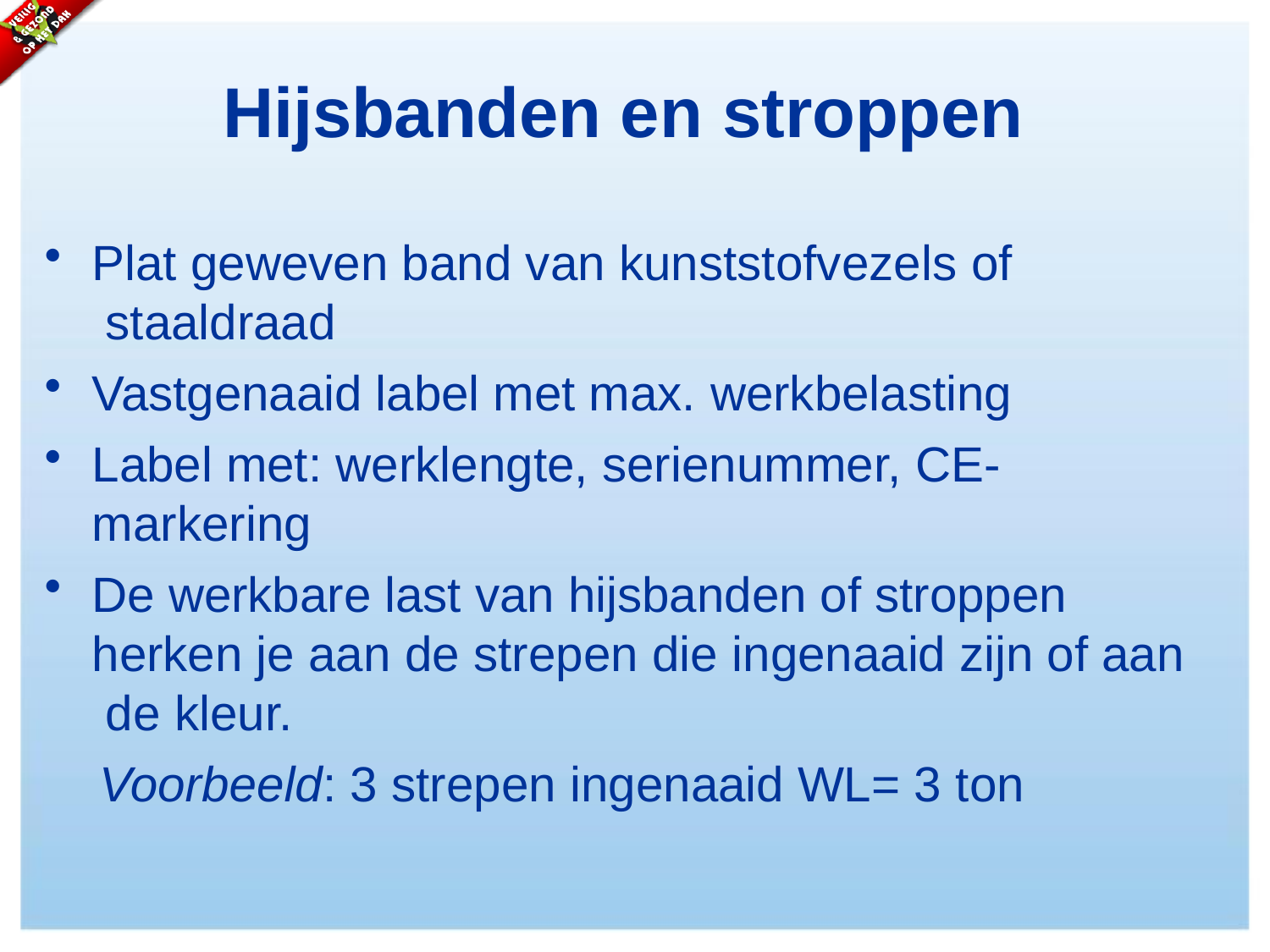

# Hijsbanden en stroppen
Plat geweven band van kunststofvezels of  staaldraad
Vastgenaaid label met max. werkbelasting
Label met: werklengte, serienummer, CE-markering
De werkbare last van hijsbanden of stroppen  herken je aan de strepen die ingenaaid zijn of aan  de kleur.
Voorbeeld: 3 strepen ingenaaid WL= 3 ton